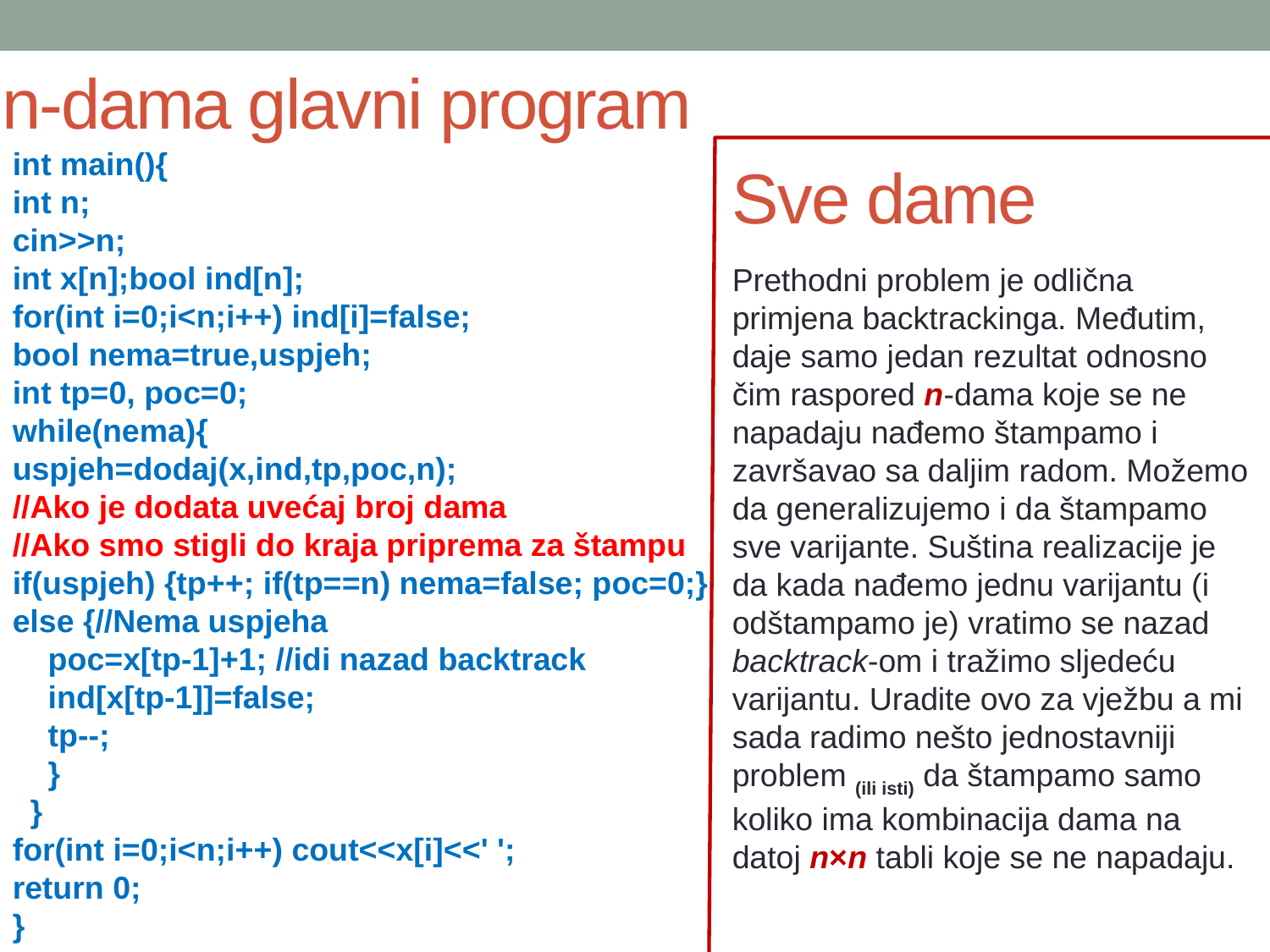

# n-dama glavni program
Sve dame
int main(){
int n;
cin>>n;
int x[n];bool ind[n];
for(int i=0;i<n;i++) ind[i]=false;
bool nema=true,uspjeh;
int tp=0, poc=0;
while(nema){
uspjeh=dodaj(x,ind,tp,poc,n);
//Ako je dodata uvećaj broj dama
//Ako smo stigli do kraja priprema za štampu
if(uspjeh) {tp++; if(tp==n) nema=false; poc=0;}
else {//Nema uspjeha
    poc=x[tp-1]+1; //idi nazad backtrack
    ind[x[tp-1]]=false;
    tp--;
    }
  }
for(int i=0;i<n;i++) cout<<x[i]<<' ';
return 0;
}

Prethodni problem je odlična primjena backtrackinga. Međutim, daje samo jedan rezultat odnosno čim raspored n-dama koje se ne napadaju nađemo štampamo i završavao sa daljim radom. Možemo da generalizujemo i da štampamo sve varijante. Suština realizacije je da kada nađemo jednu varijantu (i odštampamo je) vratimo se nazad backtrack-om i tražimo sljedeću varijantu. Uradite ovo za vježbu a mi sada radimo nešto jednostavniji problem (ili isti) da štampamo samo koliko ima kombinacija dama na datoj n×n tabli koje se ne napadaju.